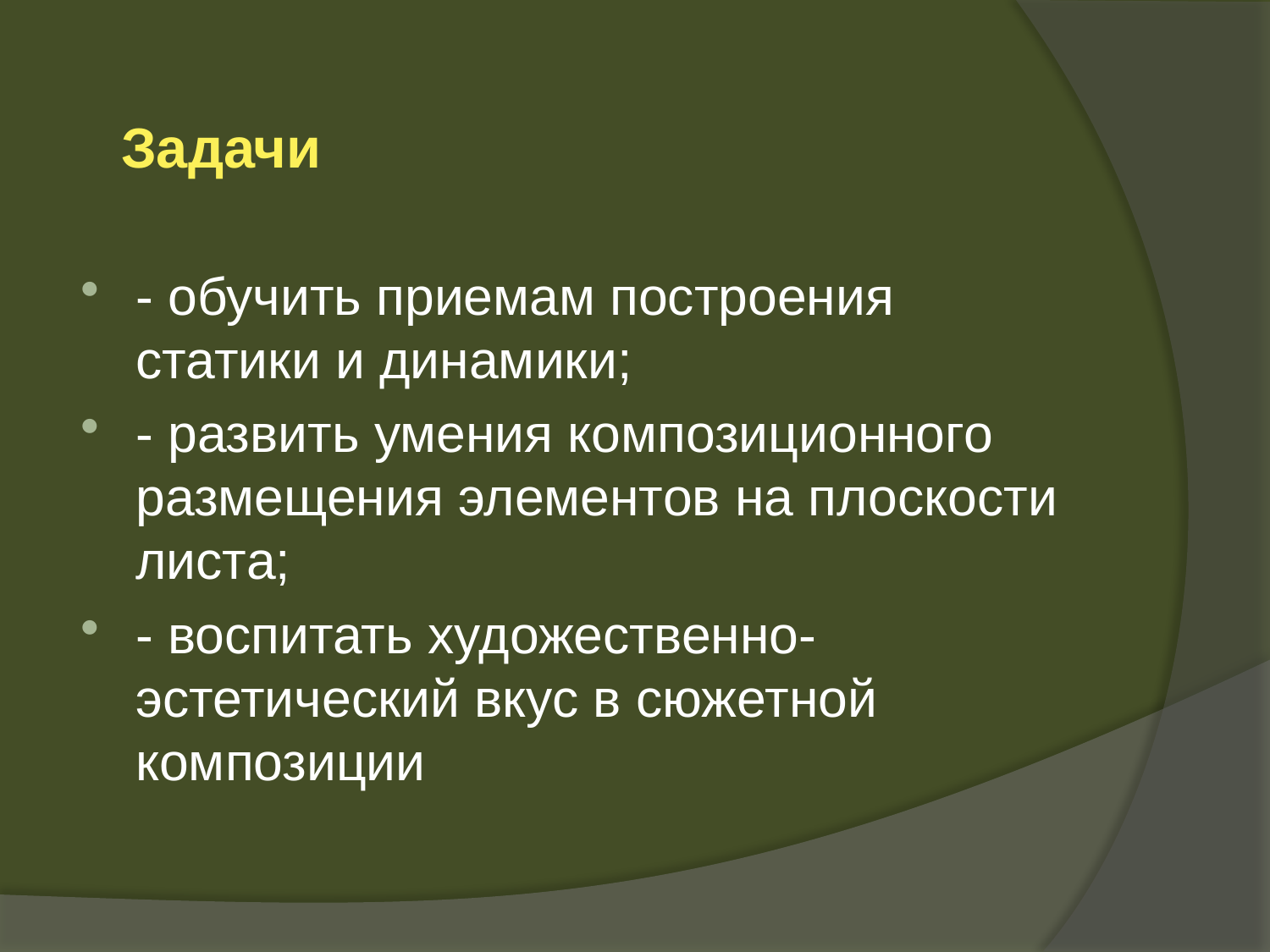

# Задачи
- обучить приемам построения статики и динамики;
- развить умения композиционного размещения элементов на плоскости листа;
- воспитать художественно-эстетический вкус в сюжетной композиции